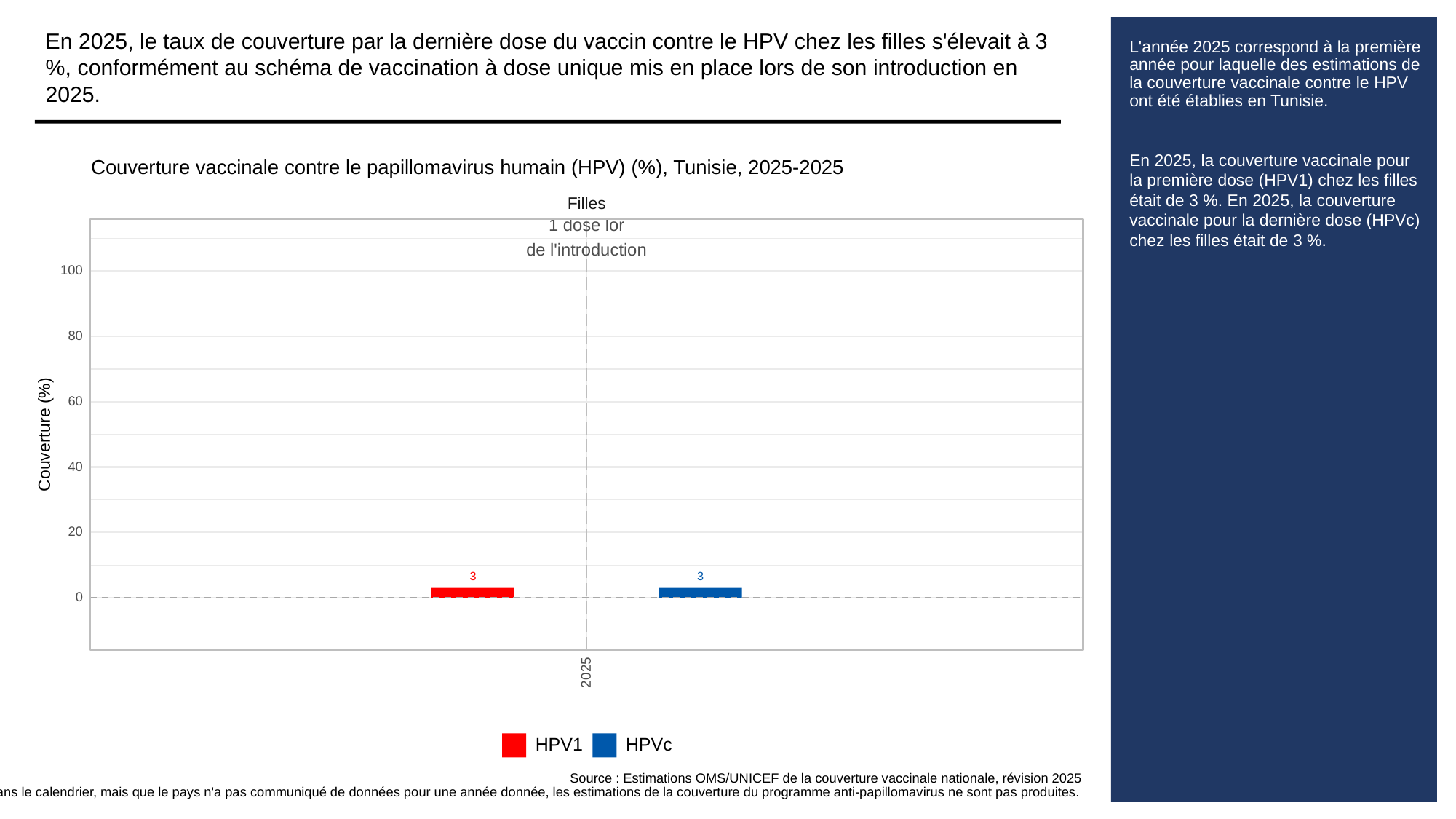

En 2025, le taux de couverture par la dernière dose du vaccin contre le HPV chez les filles s'élevait à 3 %, conformément au schéma de vaccination à dose unique mis en place lors de son introduction en 2025.
# L'année 2025 correspond à la première année pour laquelle des estimations de la couverture vaccinale contre le HPV ont été établies en Tunisie.

En 2025, la couverture vaccinale pour la première dose (HPV1) chez les filles était de 3 %. En 2025, la couverture vaccinale pour la dernière dose (HPVc) chez les filles était de 3 %.

Couverture vaccinale contre le papillomavirus humain (HPV) (%), Tunisie, 2025-2025
Filles

1 dose lor

de l'introduction
100

80

60

Couverture (%)

40

20

3
3

0

2025

HPVc
HPV1
Source : Estimations OMS/UNICEF de la couverture vaccinale nationale, révision 2025
Pour certains pays, si le vaccin anti-papillomavirus figure dans le calendrier, mais que le pays n'a pas communiqué de données pour une année donnée, les estimations de la couverture du programme anti-papillomavirus ne sont pas produites.